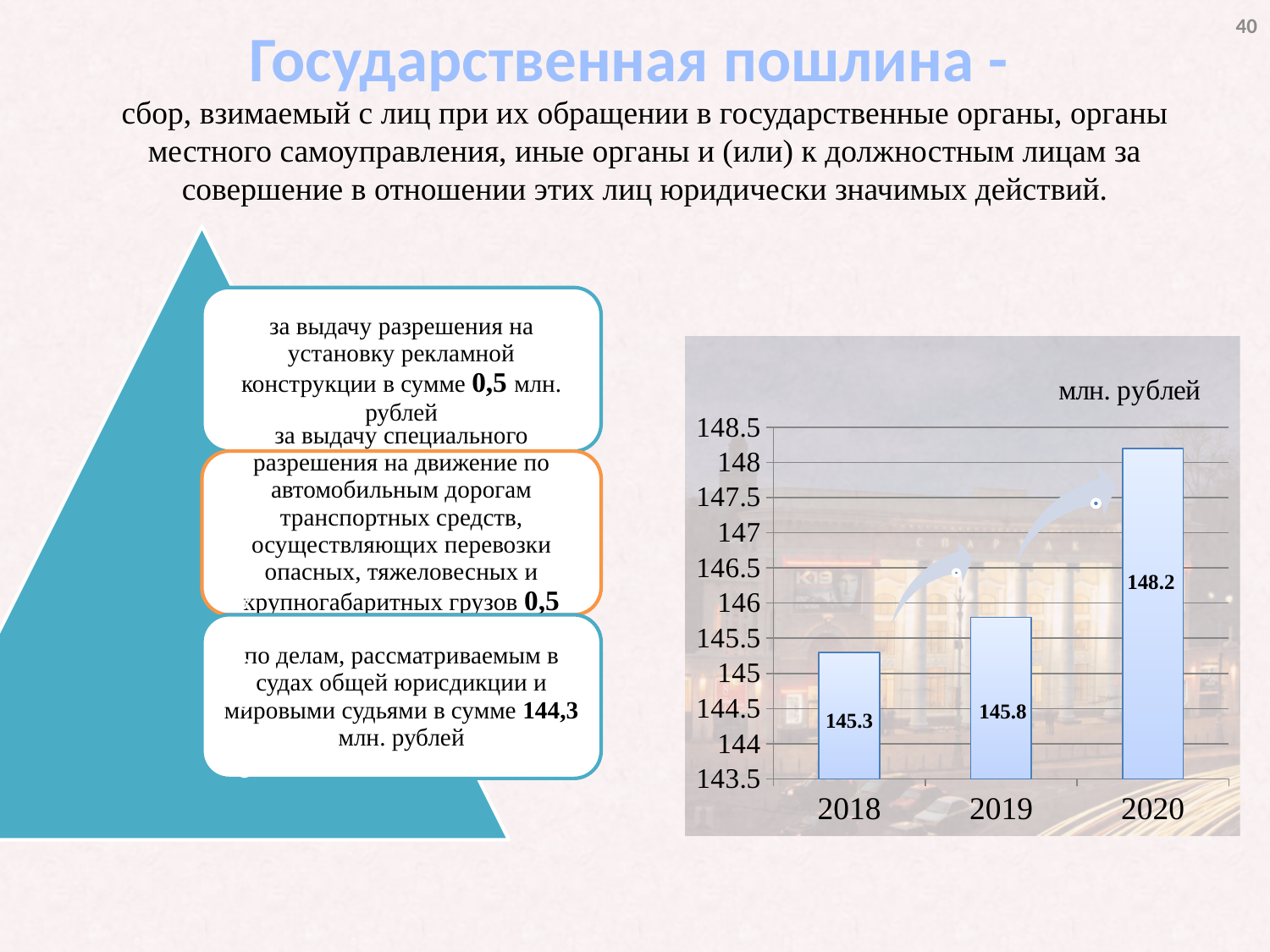

# Государственная пошлина -
40
сбор, взимаемый с лиц при их обращении в государственные органы, органы местного самоуправления, иные органы и (или) к должностным лицам за совершение в отношении этих лиц юридически значимых действий.

за выдачу разрешения на установку рекламной конструкции в сумме 0,5 млн. рублей

### Chart: млн. рублей

| Category | Государственная пошлина |
|---|---|
| 2018 | 145.3 |
| 2019 | 145.8 |
| 2020 | 148.2 |
Прогноз
 2018